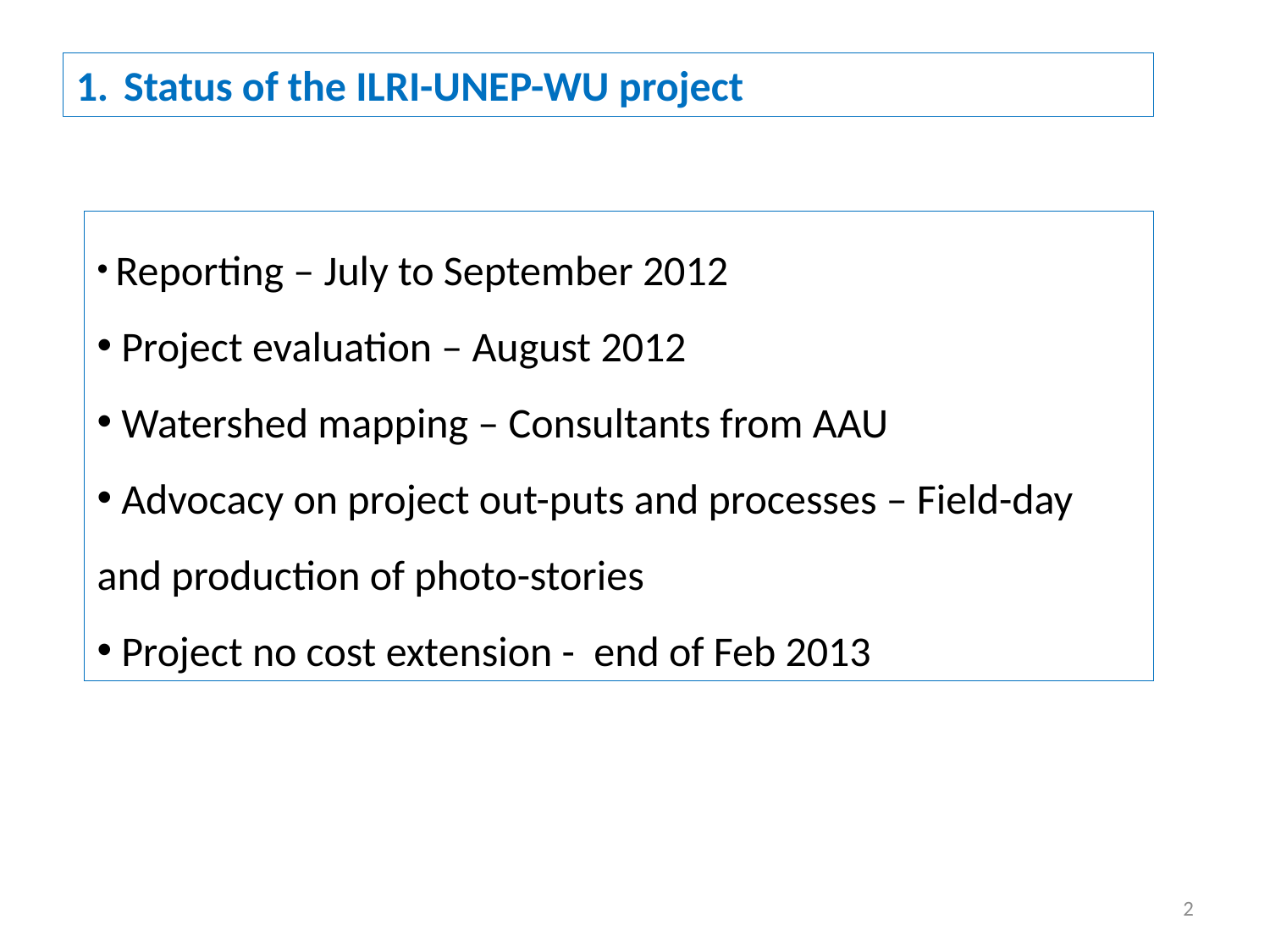

Status of the ILRI-UNEP-WU project
 Reporting – July to September 2012
 Project evaluation – August 2012
 Watershed mapping – Consultants from AAU
 Advocacy on project out-puts and processes – Field-day and production of photo-stories
 Project no cost extension -  end of Feb 2013
2